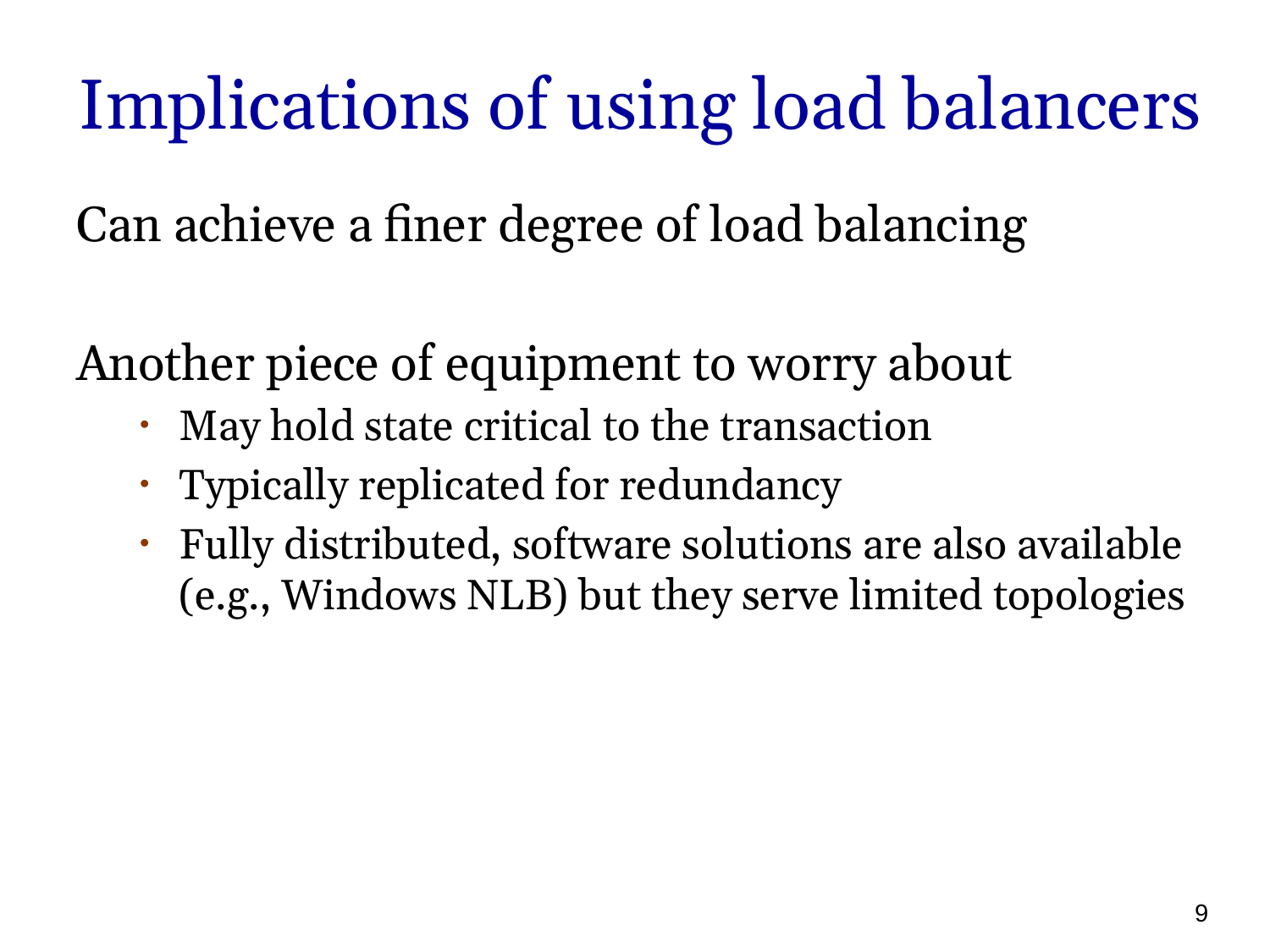

# Implications of using load balancers
Can achieve a finer degree of load balancing

Another piece of equipment to worry about
May hold state critical to the transaction
Typically replicated for redundancy
Fully distributed, software solutions are also available (e.g., Windows NLB) but they serve limited topologies

9